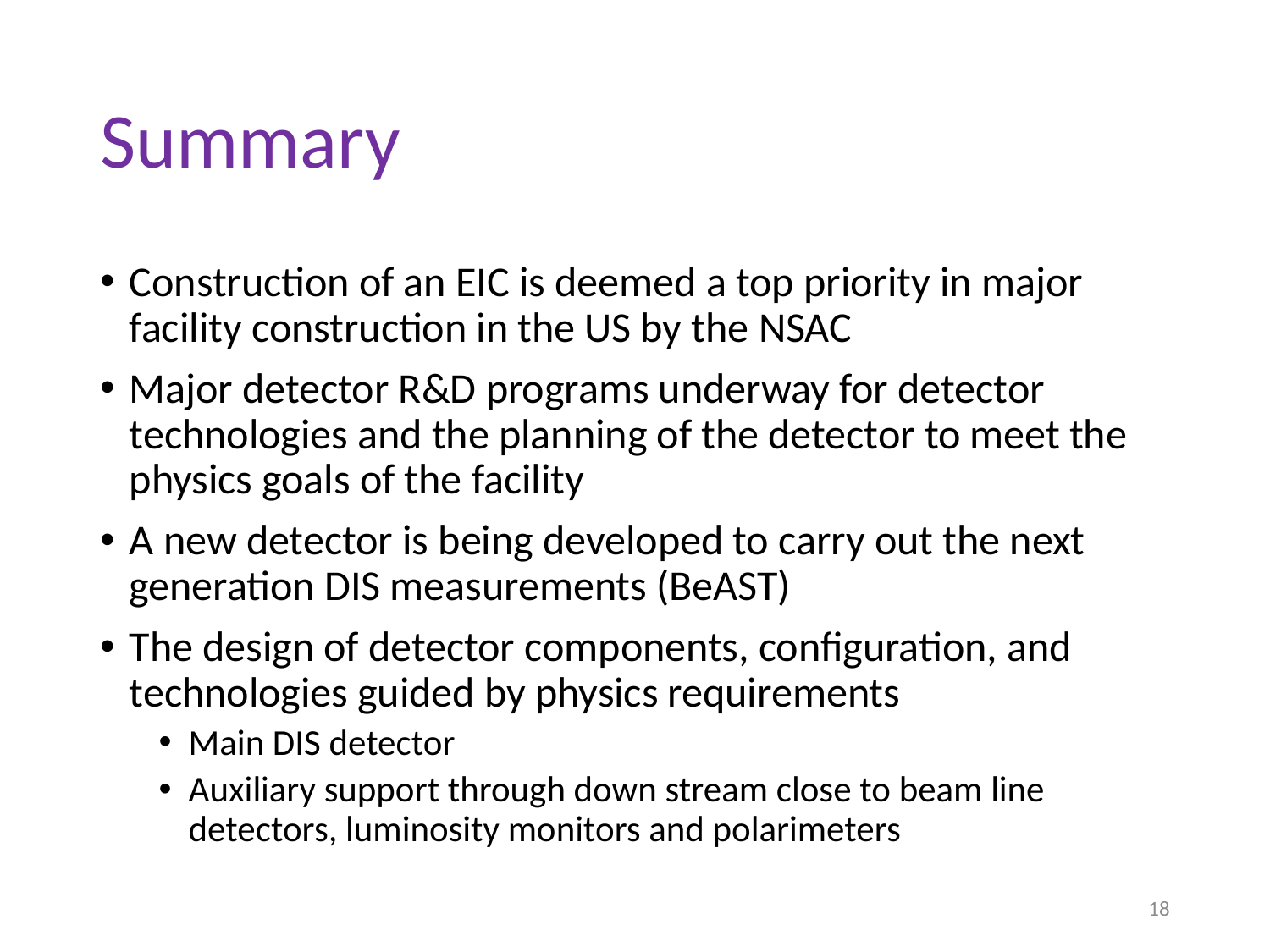

# Summary
Construction of an EIC is deemed a top priority in major facility construction in the US by the NSAC
Major detector R&D programs underway for detector technologies and the planning of the detector to meet the physics goals of the facility
A new detector is being developed to carry out the next generation DIS measurements (BeAST)
The design of detector components, configuration, and technologies guided by physics requirements
Main DIS detector
Auxiliary support through down stream close to beam line detectors, luminosity monitors and polarimeters
18